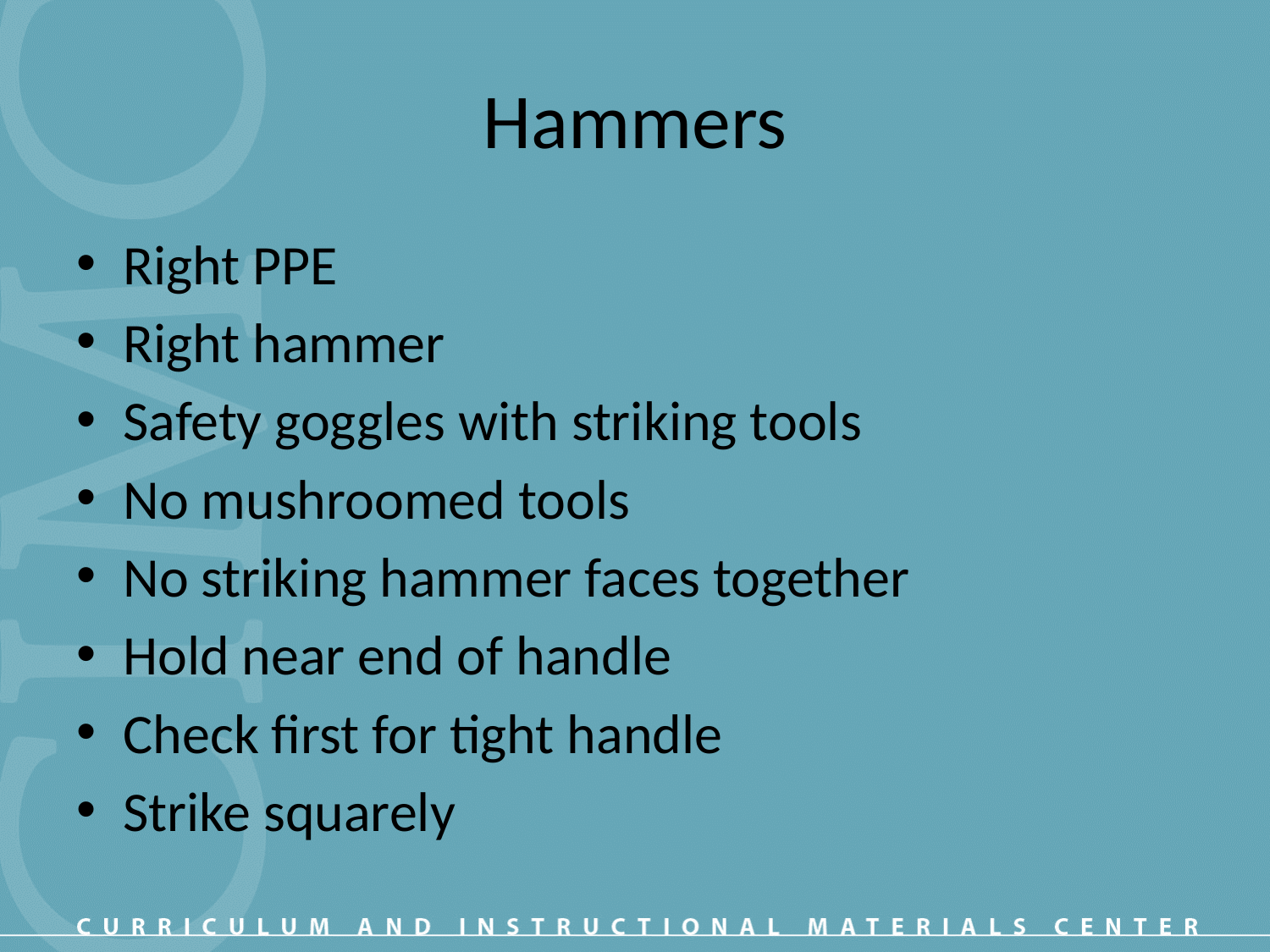

# Hammers
Right PPE
Right hammer
Safety goggles with striking tools
No mushroomed tools
No striking hammer faces together
Hold near end of handle
Check first for tight handle
Strike squarely